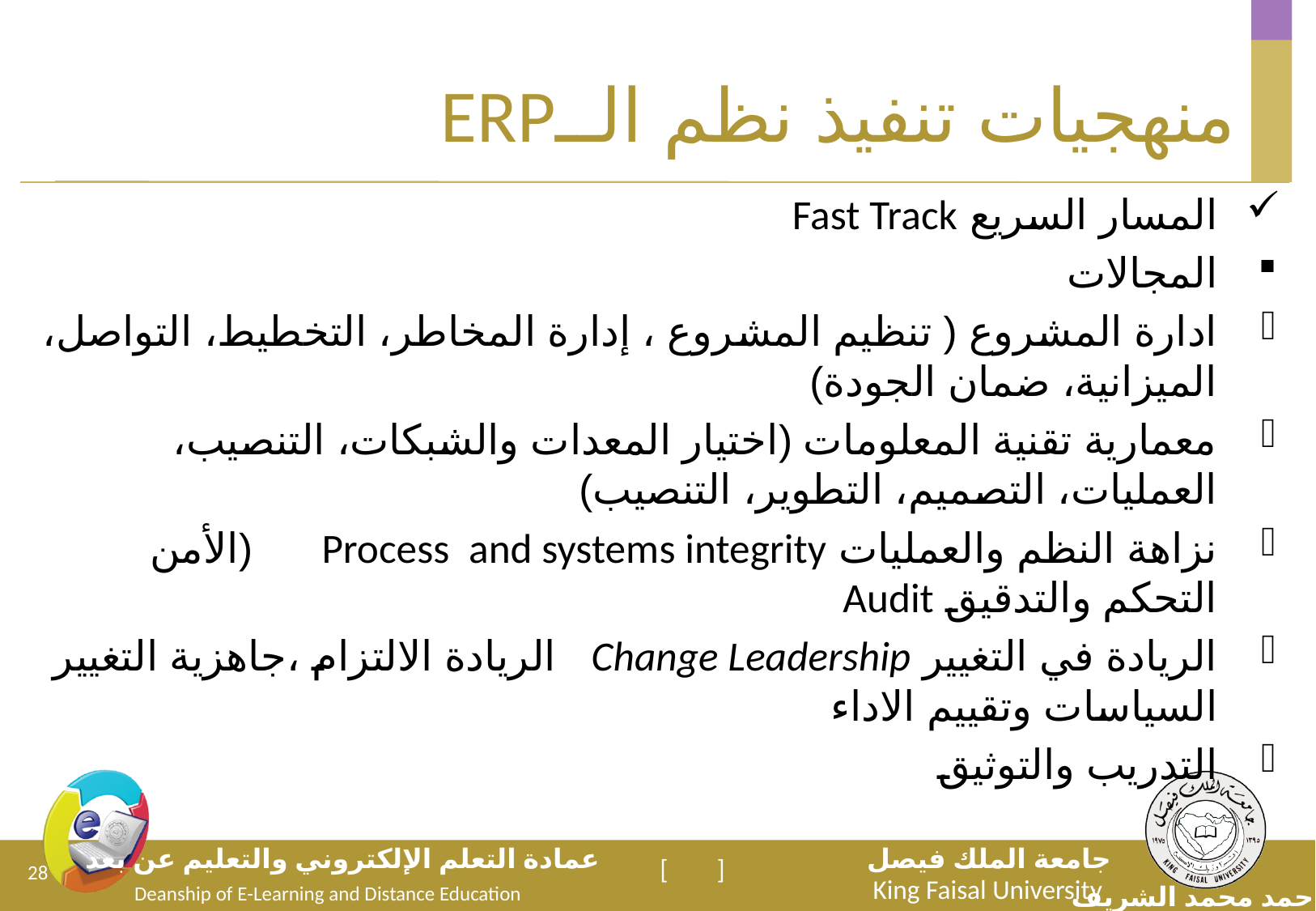

# منهجيات تنفيذ نظم الــERP
المسار السريع Fast Track
المجالات
ادارة المشروع ( تنظيم المشروع ، إدارة المخاطر، التخطيط، التواصل، الميزانية، ضمان الجودة)
معمارية تقنية المعلومات (اختيار المعدات والشبكات، التنصيب، العمليات، التصميم، التطوير، التنصيب)
نزاهة النظم والعمليات Process  and systems integrity      (الأمن  التحكم والتدقيق Audit
الريادة في التغيير Change Leadership   الريادة الالتزام ،جاهزية التغيير السياسات وتقييم الاداء
التدريب والتوثيق

28